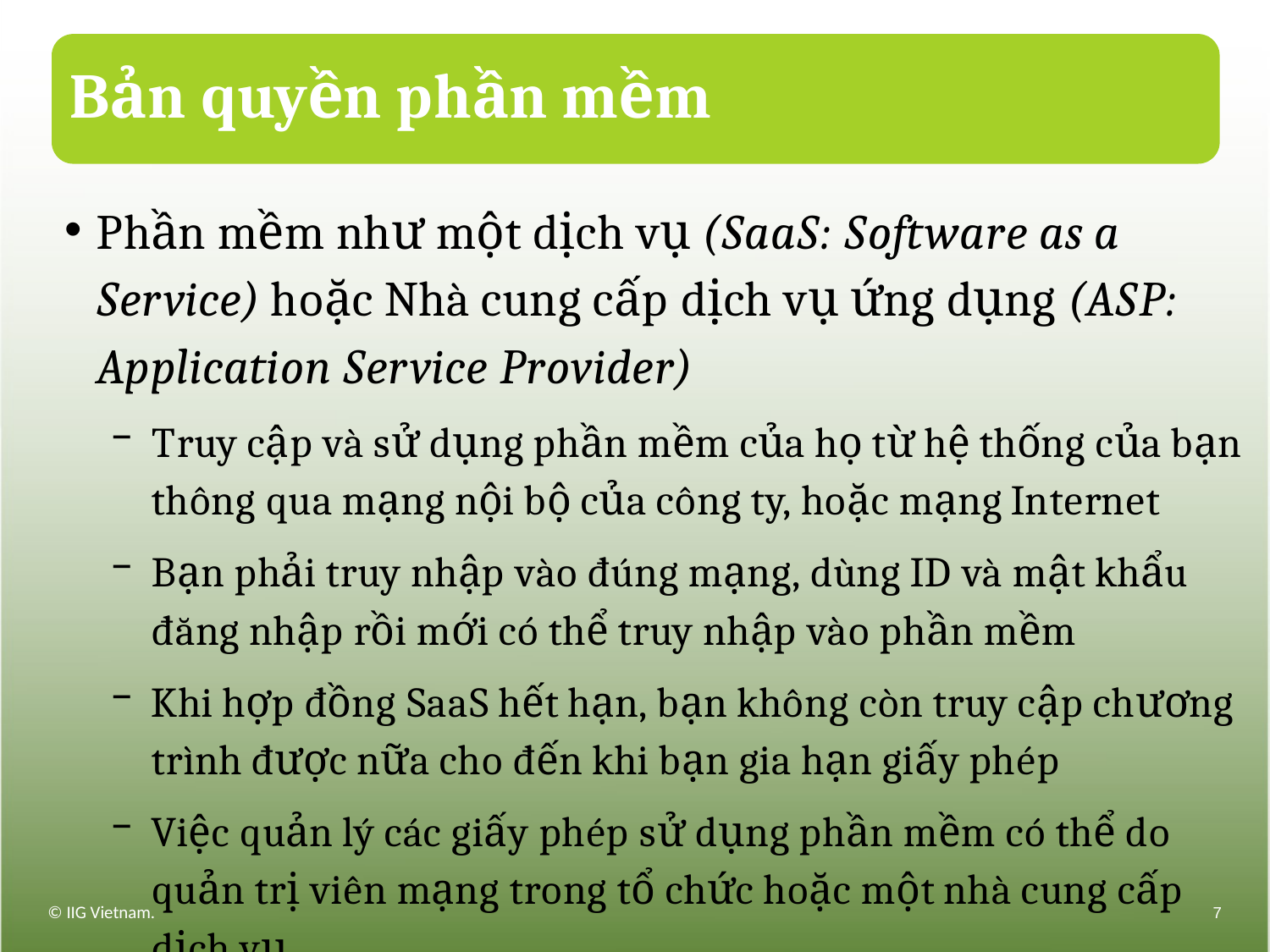

# Bản quyền phần mềm
Phần mềm như một dịch vụ (SaaS: Software as a Service) hoặc Nhà cung cấp dịch vụ ứng dụng (ASP: Application Service Provider)
Truy cập và sử dụng phần mềm của họ từ hệ thống của bạn thông qua mạng nội bộ của công ty, hoặc mạng Internet
Bạn phải truy nhập vào đúng mạng, dùng ID và mật khẩu đăng nhập rồi mới có thể truy nhập vào phần mềm
Khi hợp đồng SaaS hết hạn, bạn không còn truy cập chương trình được nữa cho đến khi bạn gia hạn giấy phép
Việc quản lý các giấy phép sử dụng phần mềm có thể do quản trị viên mạng trong tổ chức hoặc một nhà cung cấp dịch vụ
© IIG Vietnam.
7